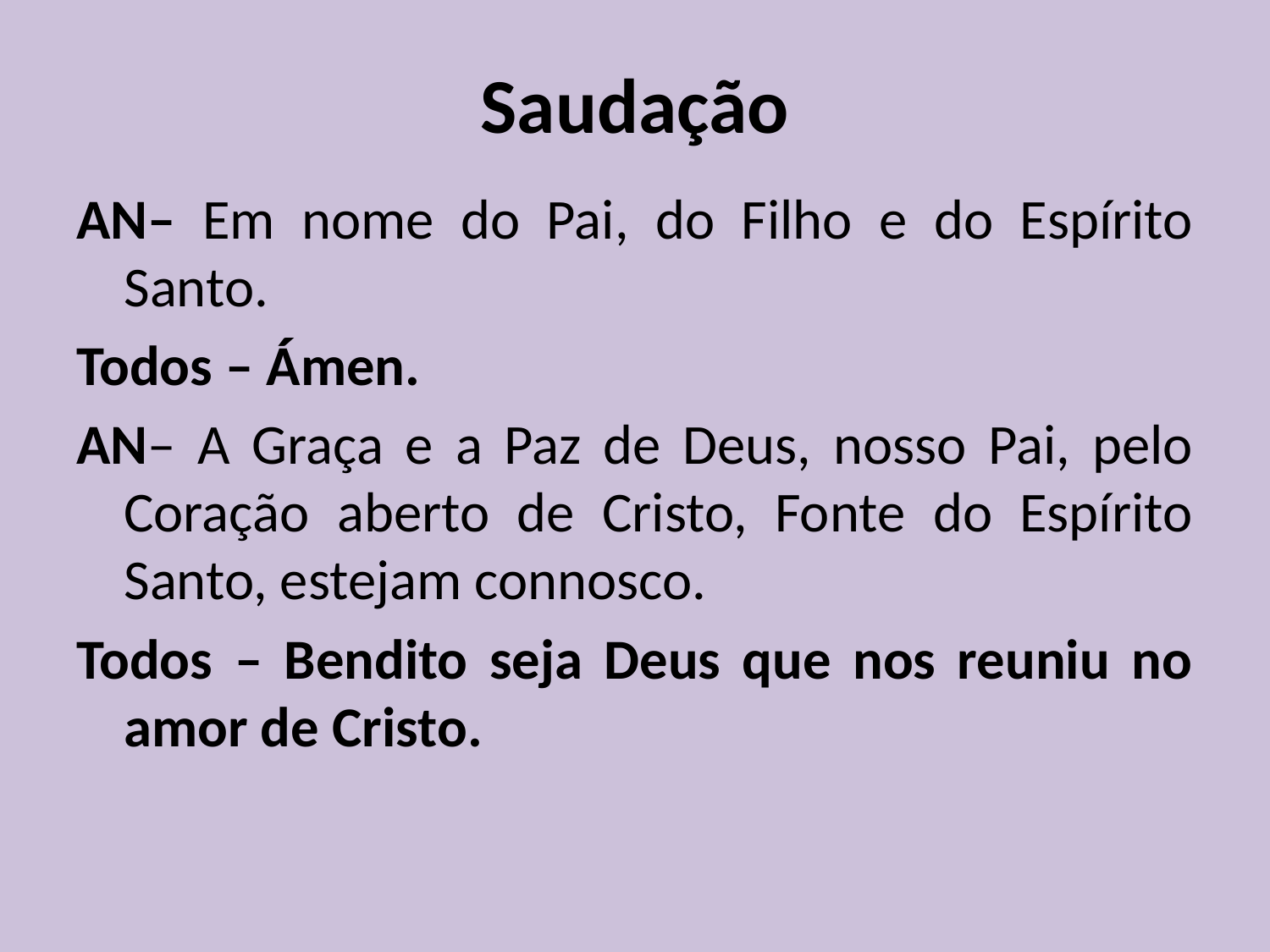

# Saudação
AN– Em nome do Pai, do Filho e do Espírito Santo.
Todos – Ámen.
AN– A Graça e a Paz de Deus, nosso Pai, pelo Coração aberto de Cristo, Fonte do Espírito Santo, estejam connosco.
Todos – Bendito seja Deus que nos reuniu no amor de Cristo.